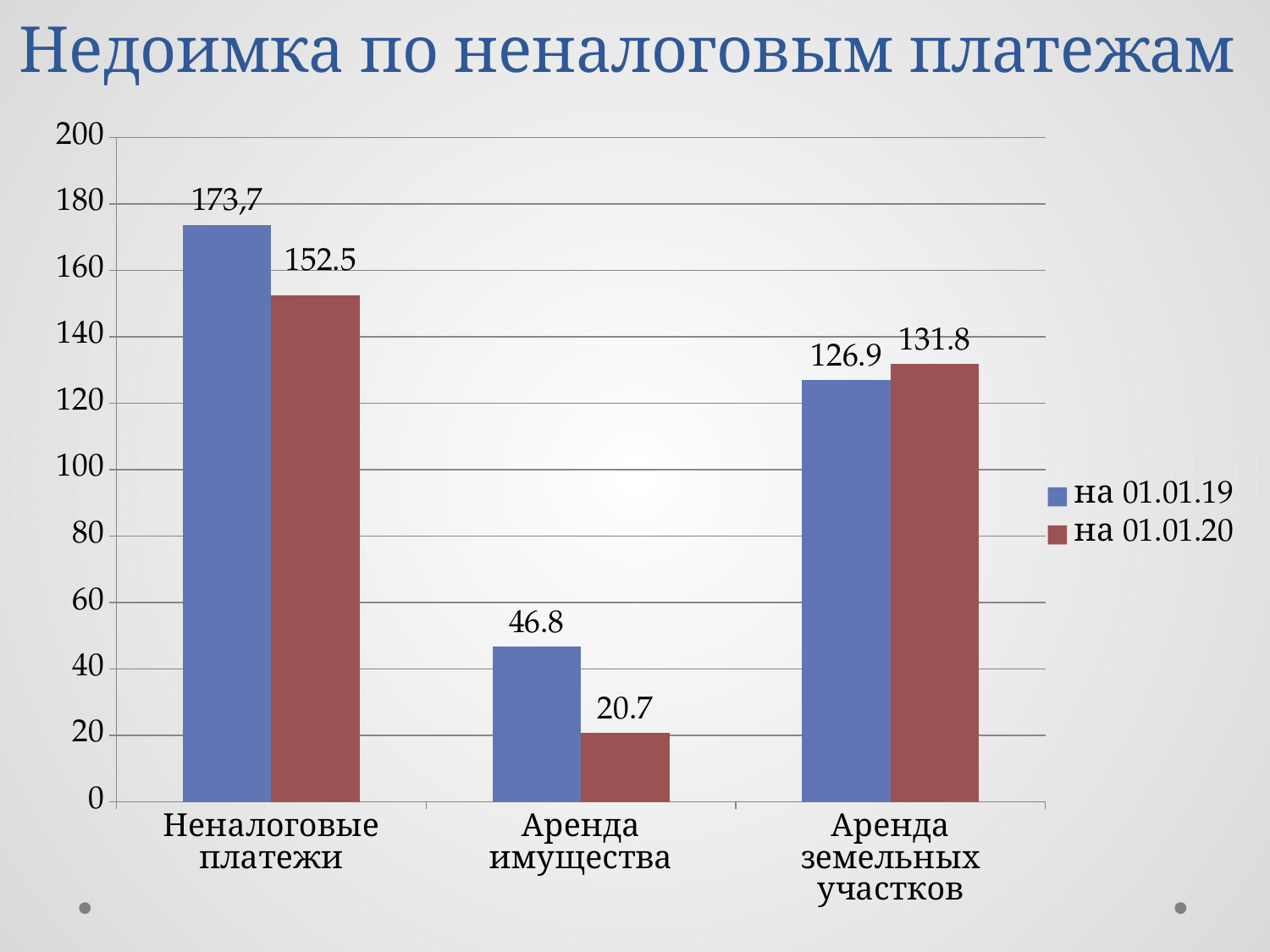

# Недоимка по неналоговым платежам

### Chart

| Category | на 01.01.19 | на 01.01.20 |
|---|---|---|
| Неналоговые платежи | 173.7 | 152.5 |
| Аренда имущества | 46.8 | 20.7 |
| Аренда земельных участков | 126.9 | 131.8 |